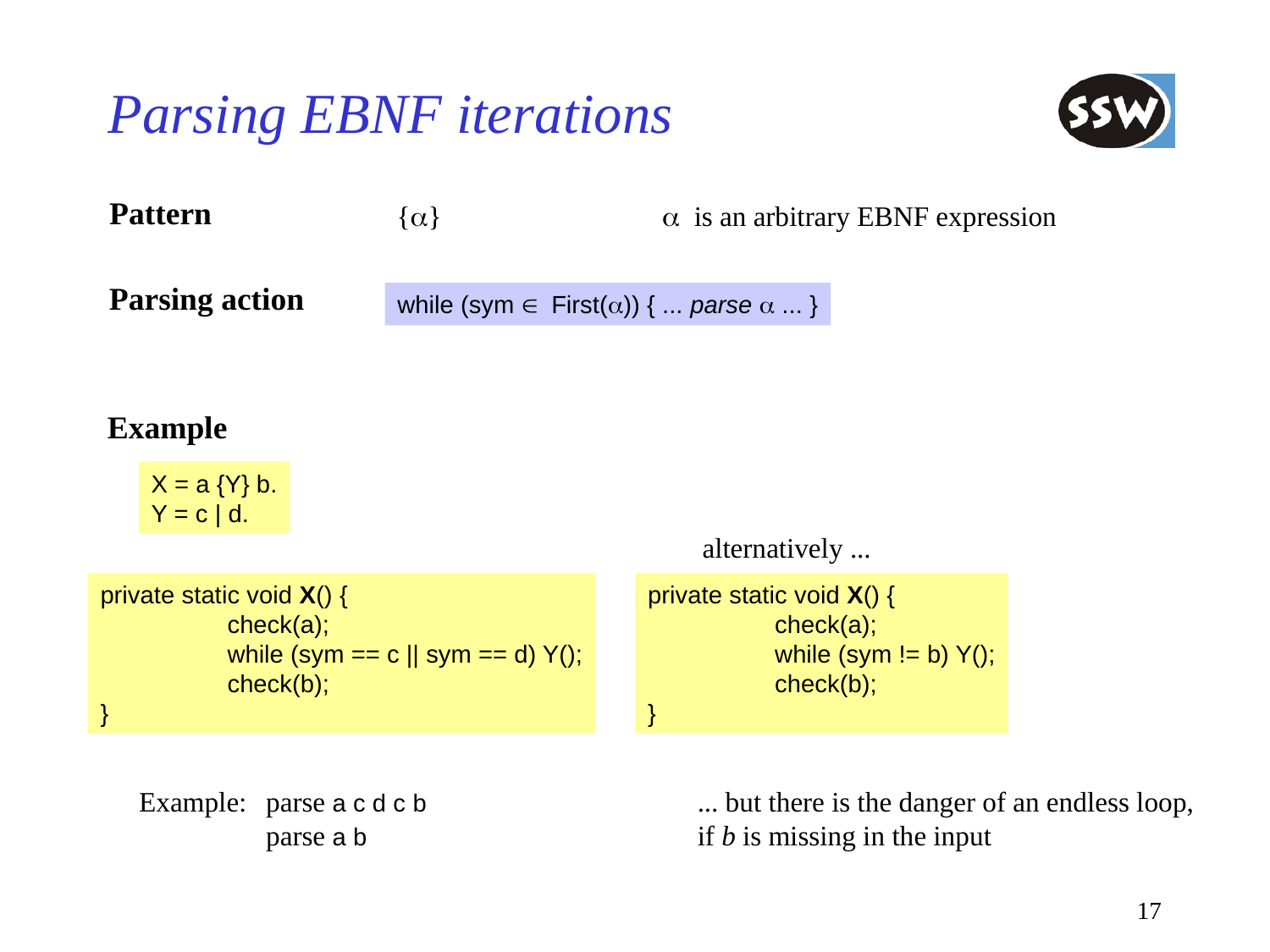

# Parsing EBNF iterations
Pattern
{α}
α is an arbitrary EBNF expression
Parsing action
while (sym ∈ First(α)) { ... parse α ... }
Example
X = a {Y} b.
Y = c | d.
private static void X() {
	check(a);
	while (sym == c || sym == d) Y();
	check(b);
}
Example:	parse a c d c b
	parse a b
alternatively ...
private static void X() {
	check(a);
	while (sym != b) Y();
	check(b);
}
... but there is the danger of an endless loop,
if b is missing in the input
17